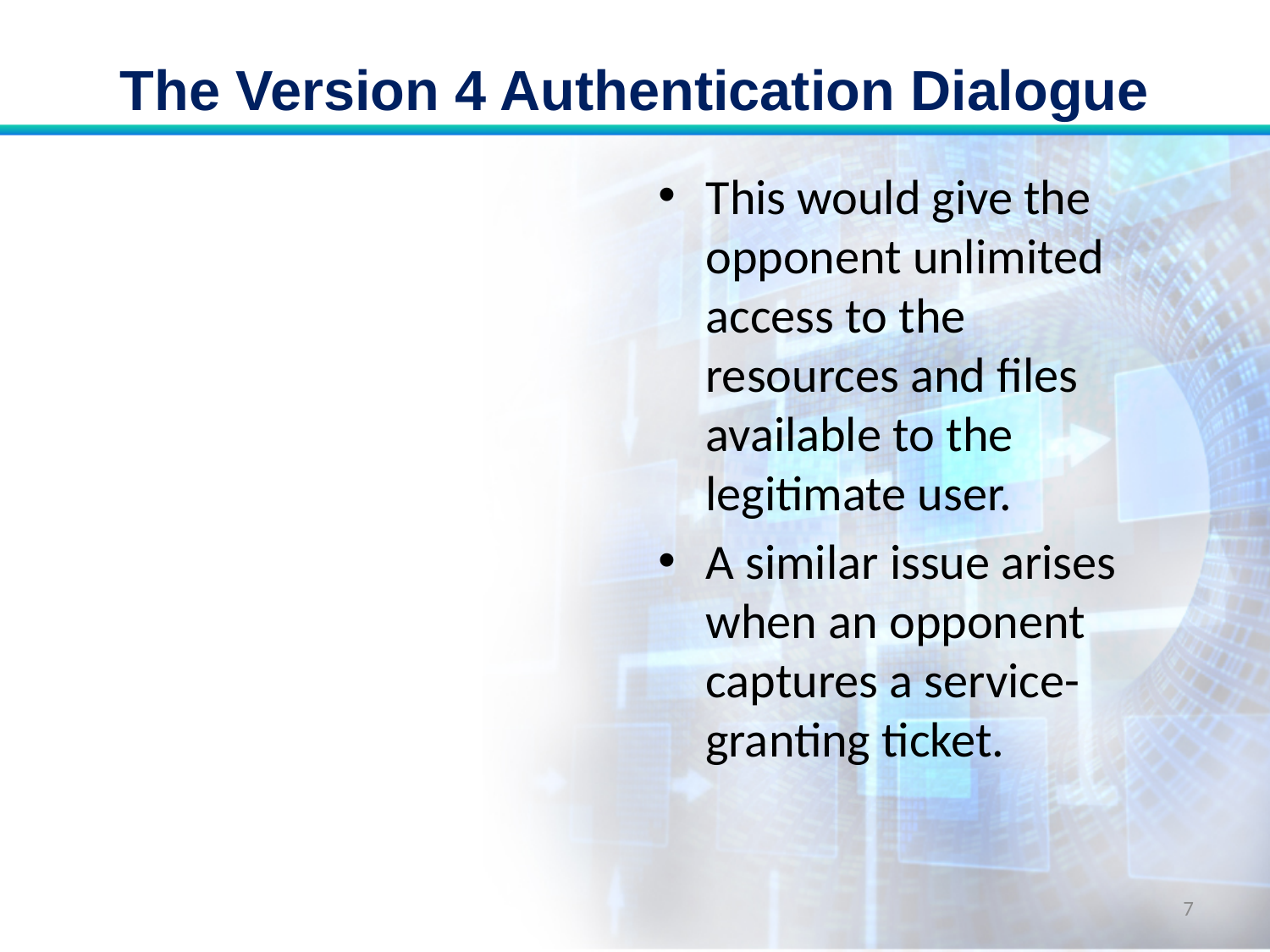

# The Version 4 Authentication Dialogue
This would give the opponent unlimited access to the resources and files available to the legitimate user.
A similar issue arises when an opponent captures a service-granting ticket.
7